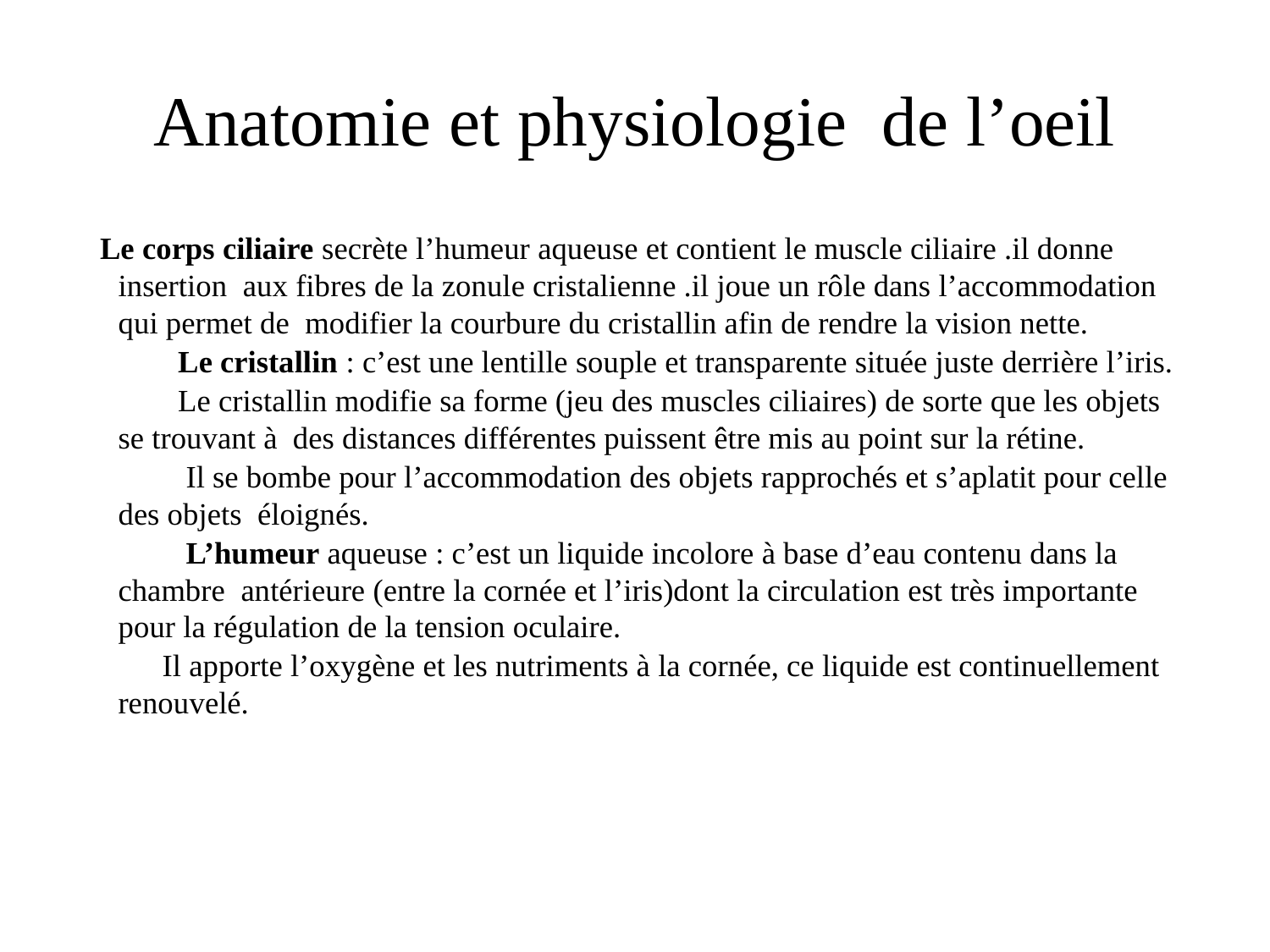

# Anatomie et physiologie  de l’oeil
     Le corps ciliaire secrète l’humeur aqueuse et contient le muscle ciliaire .il donne insertion  aux fibres de la zonule cristalienne .il joue un rôle dans l’accommodation qui permet de  modifier la courbure du cristallin afin de rendre la vision nette.
             Le cristallin : c’est une lentille souple et transparente située juste derrière l’iris.
             Le cristallin modifie sa forme (jeu des muscles ciliaires) de sorte que les objets se trouvant à  des distances différentes puissent être mis au point sur la rétine.
              Il se bombe pour l’accommodation des objets rapprochés et s’aplatit pour celle des objets  éloignés.
              L’humeur aqueuse : c’est un liquide incolore à base d’eau contenu dans la chambre  antérieure (entre la cornée et l’iris)dont la circulation est très importante pour la régulation de la tension oculaire.
           Il apporte l’oxygène et les nutriments à la cornée, ce liquide est continuellement renouvelé.